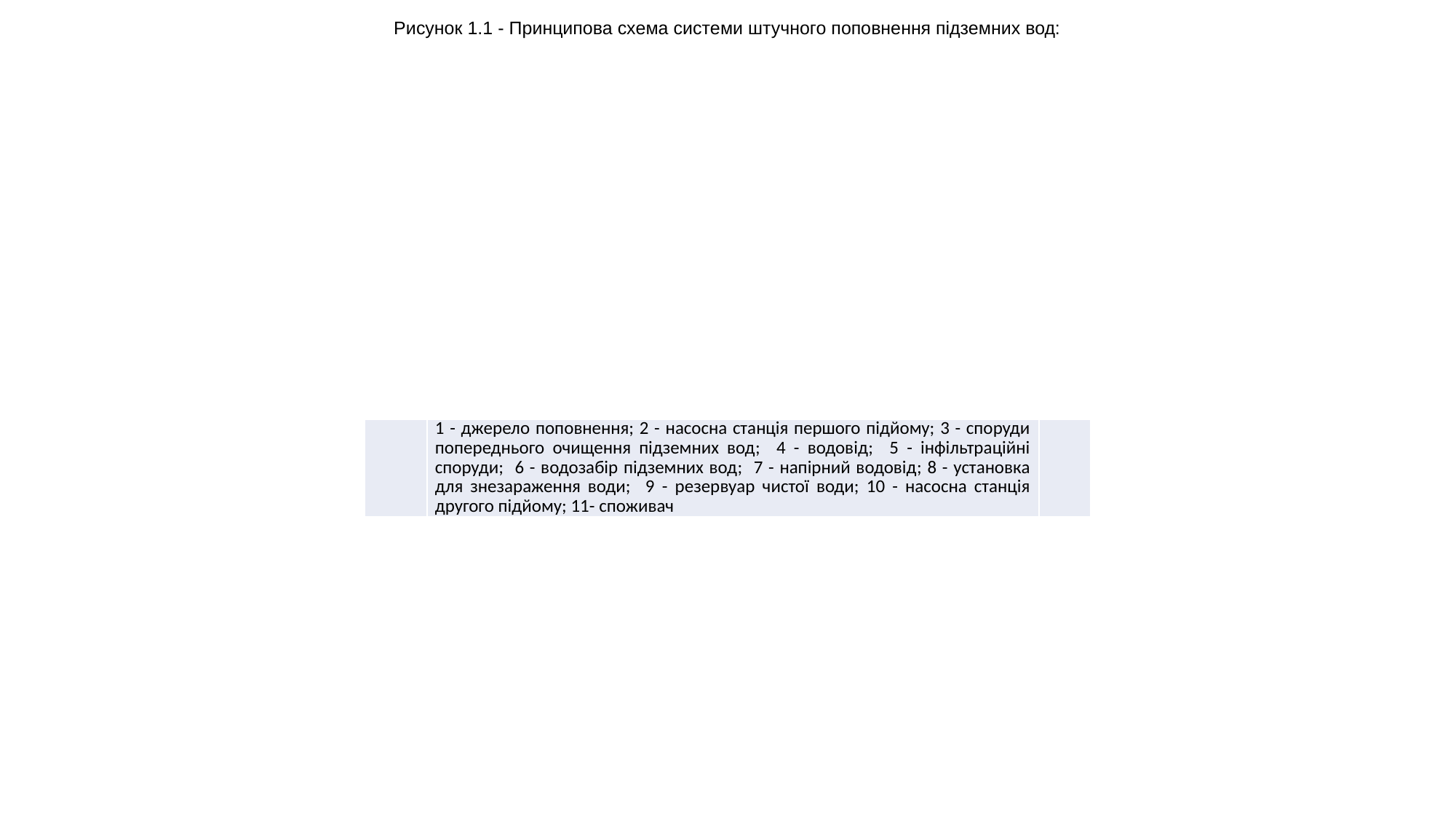

Рисунок 1.1 - Принципова схема системи штучного поповнення підземних вод:
#
|  | 1 - джерело поповнення; 2 - насосна станція першого підйому; 3 - споруди попереднього очищення підземних вод; 4 - водовід; 5 - інфільтраційні споруди; 6 - водозабір підземних вод; 7 - напірний водовід; 8 - установка для знезараження води; 9 - резервуар чистої води; 10 - насосна станція другого підйому; 11- споживач |  |
| --- | --- | --- |